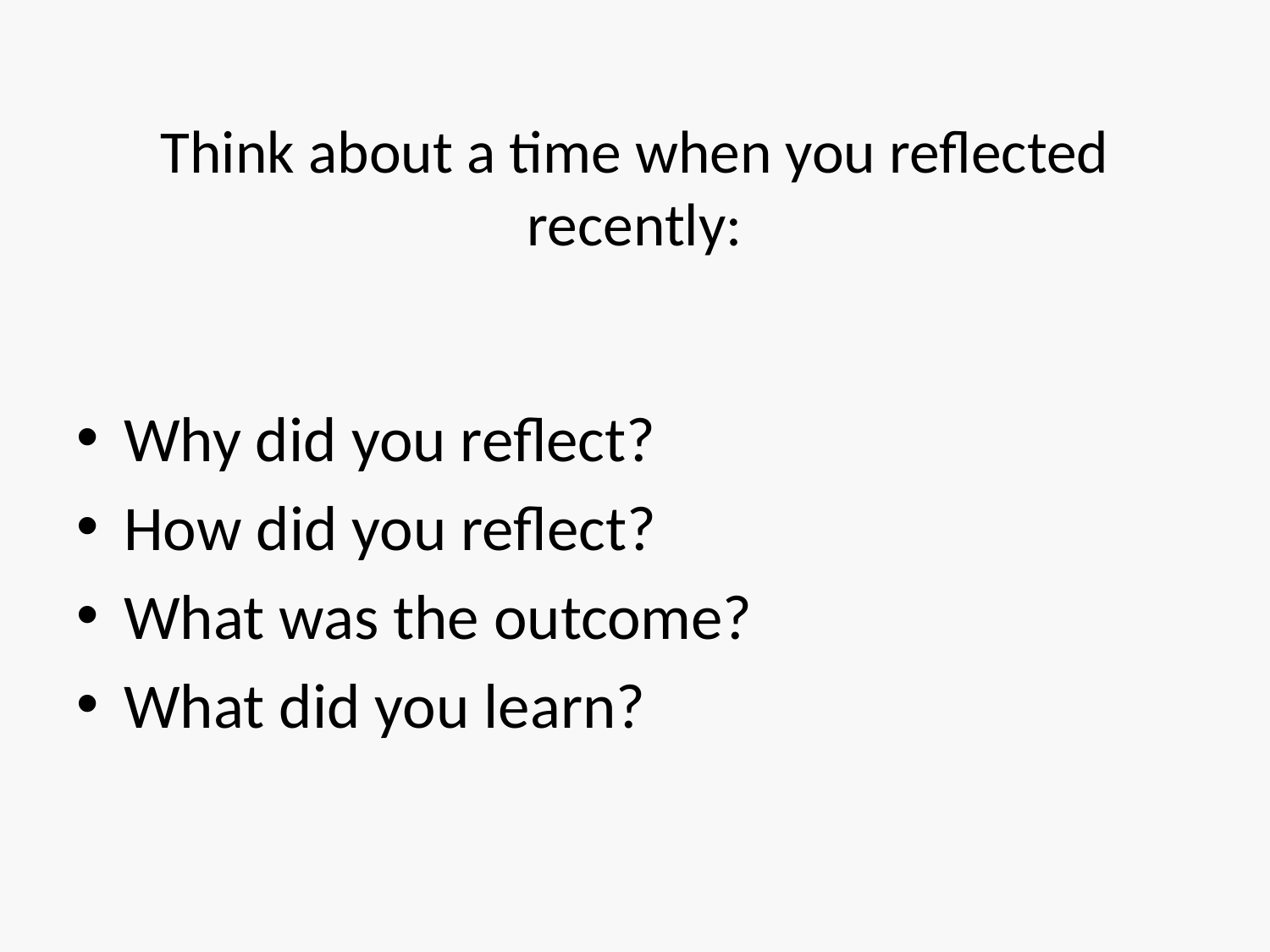

# Think about a time when you reflected recently:
Why did you reflect?
How did you reflect?
What was the outcome?
What did you learn?